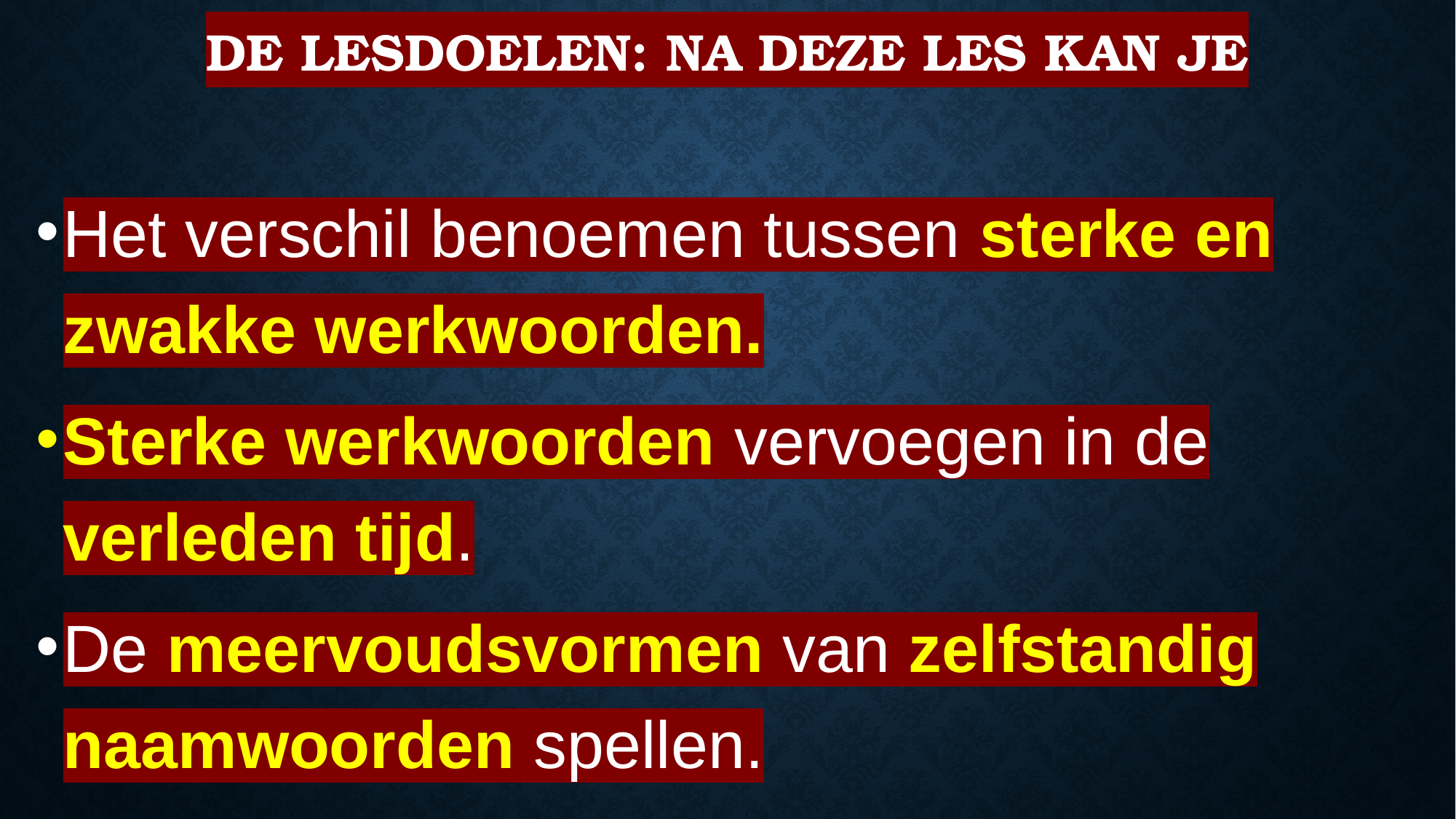

# De lesdoelen: na deze les kan je
Het verschil benoemen tussen sterke en zwakke werkwoorden.
Sterke werkwoorden vervoegen in de verleden tijd.
De meervoudsvormen van zelfstandig naamwoorden spellen.